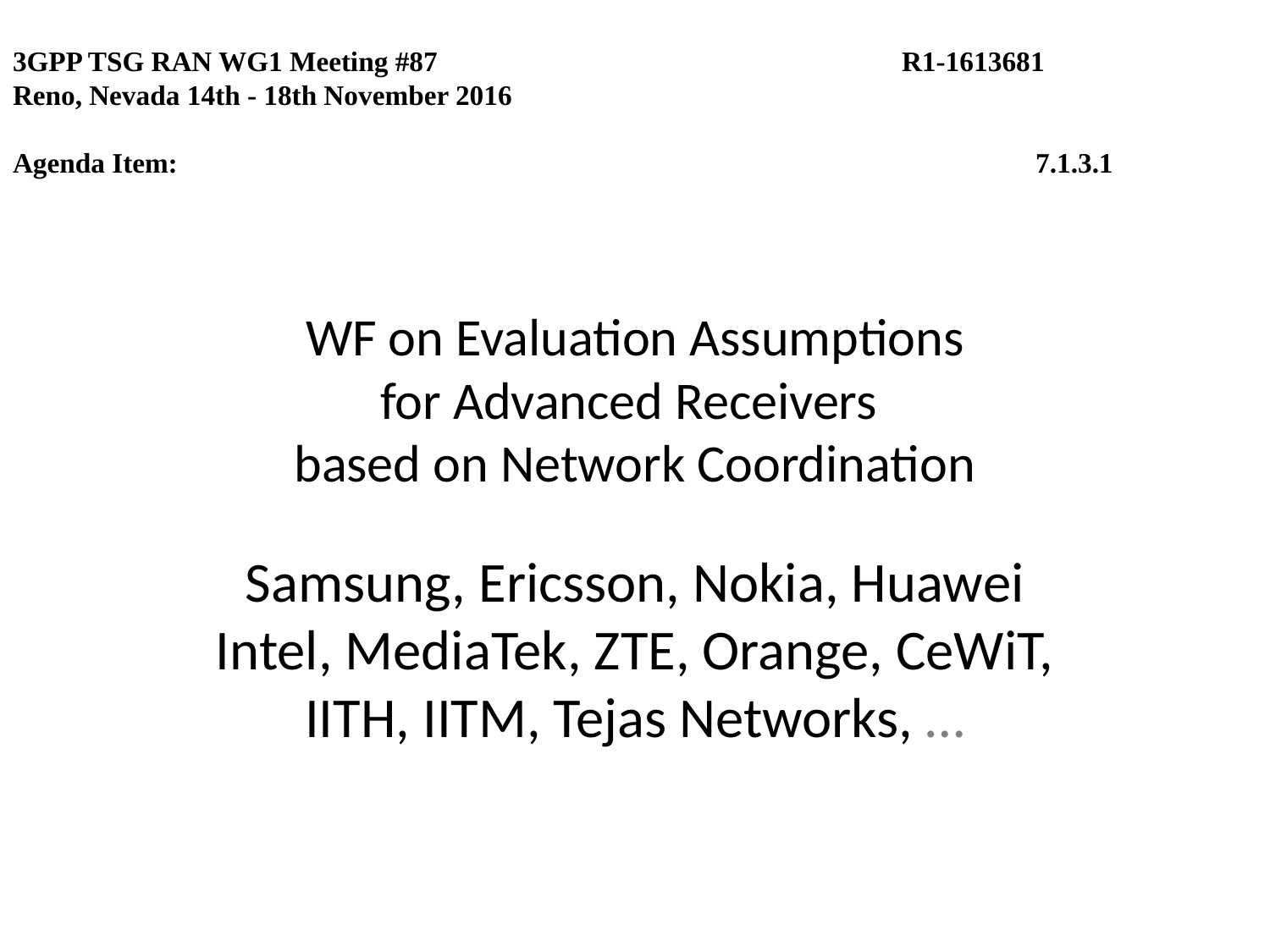

3GPP TSG RAN WG1 Meeting #87	                    	R1-1613681
Reno, Nevada 14th - 18th November 2016

Agenda Item:		  	 7.1.3.1

# WF on Evaluation Assumptions for Advanced Receivers based on Network Coordination
Samsung, Ericsson, Nokia, Huawei Intel, MediaTek, ZTE, Orange, CeWiT, IITH, IITM, Tejas Networks, …